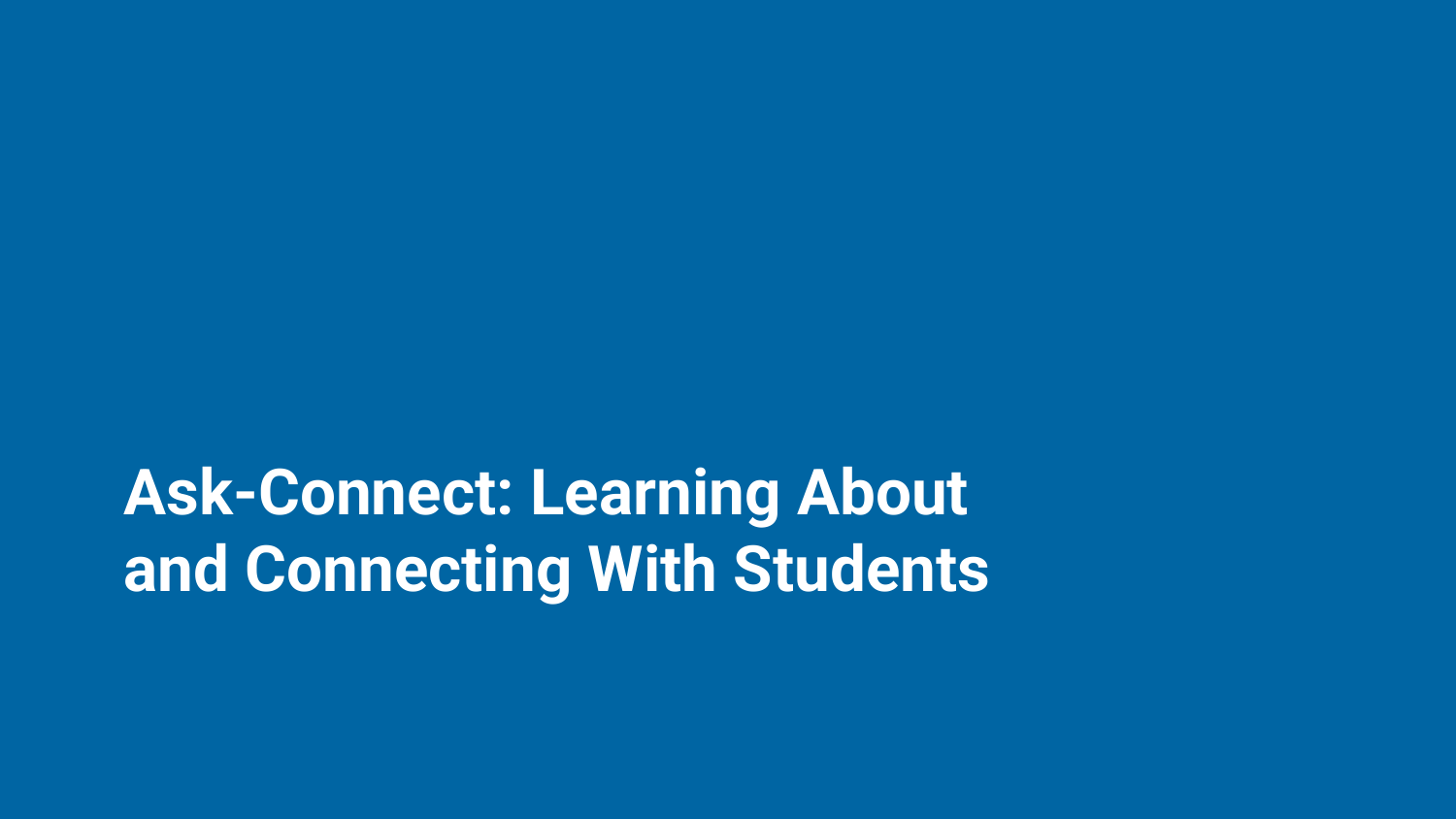

# Ask-Connect: Learning About and Connecting With Students